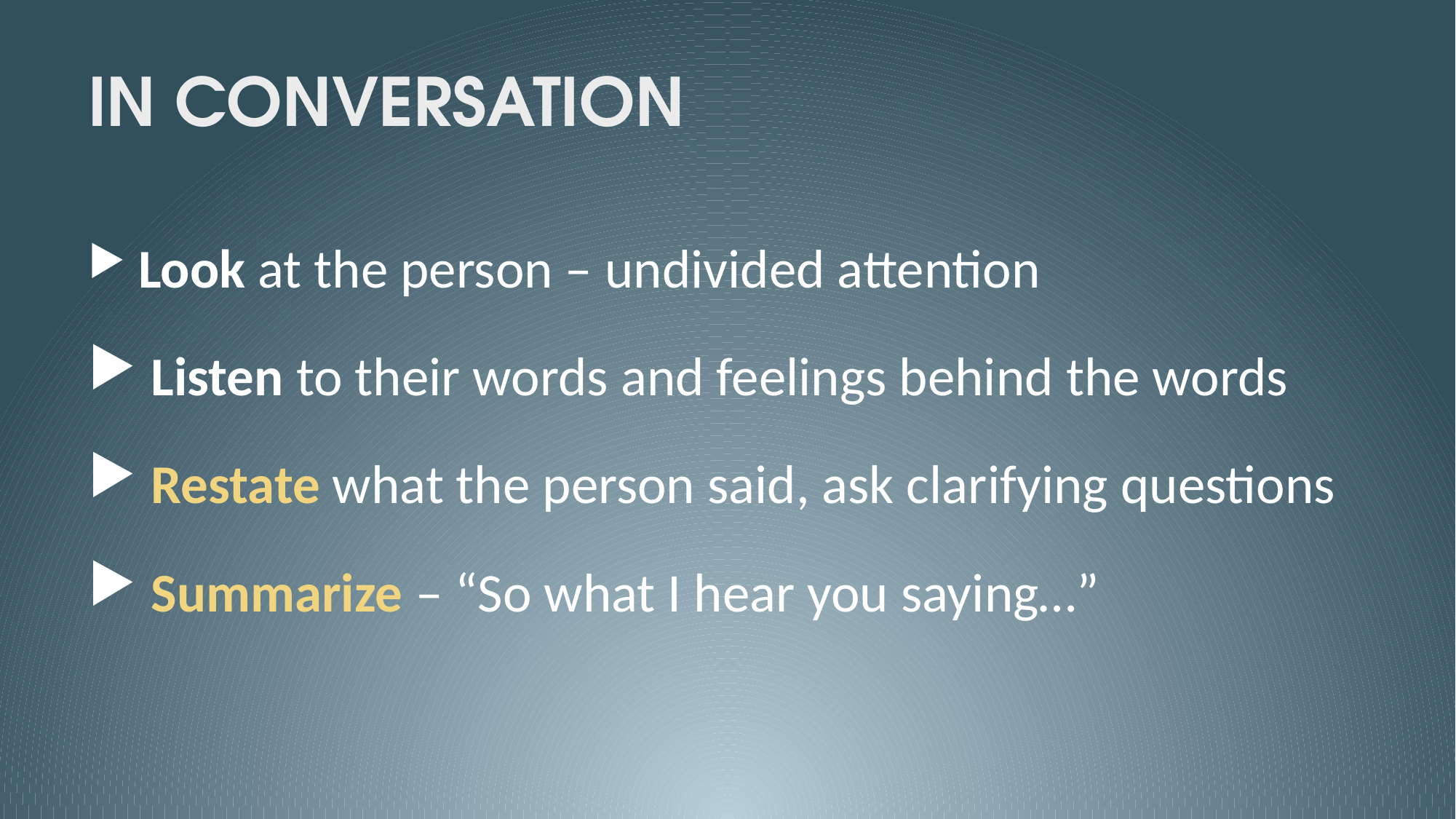

# IN CONVERSATION

 Look at the person – undivided attention
 Listen to their words and feelings behind the words
 Restate what the person said, ask clarifying questions
 Summarize – “So what I hear you saying…”